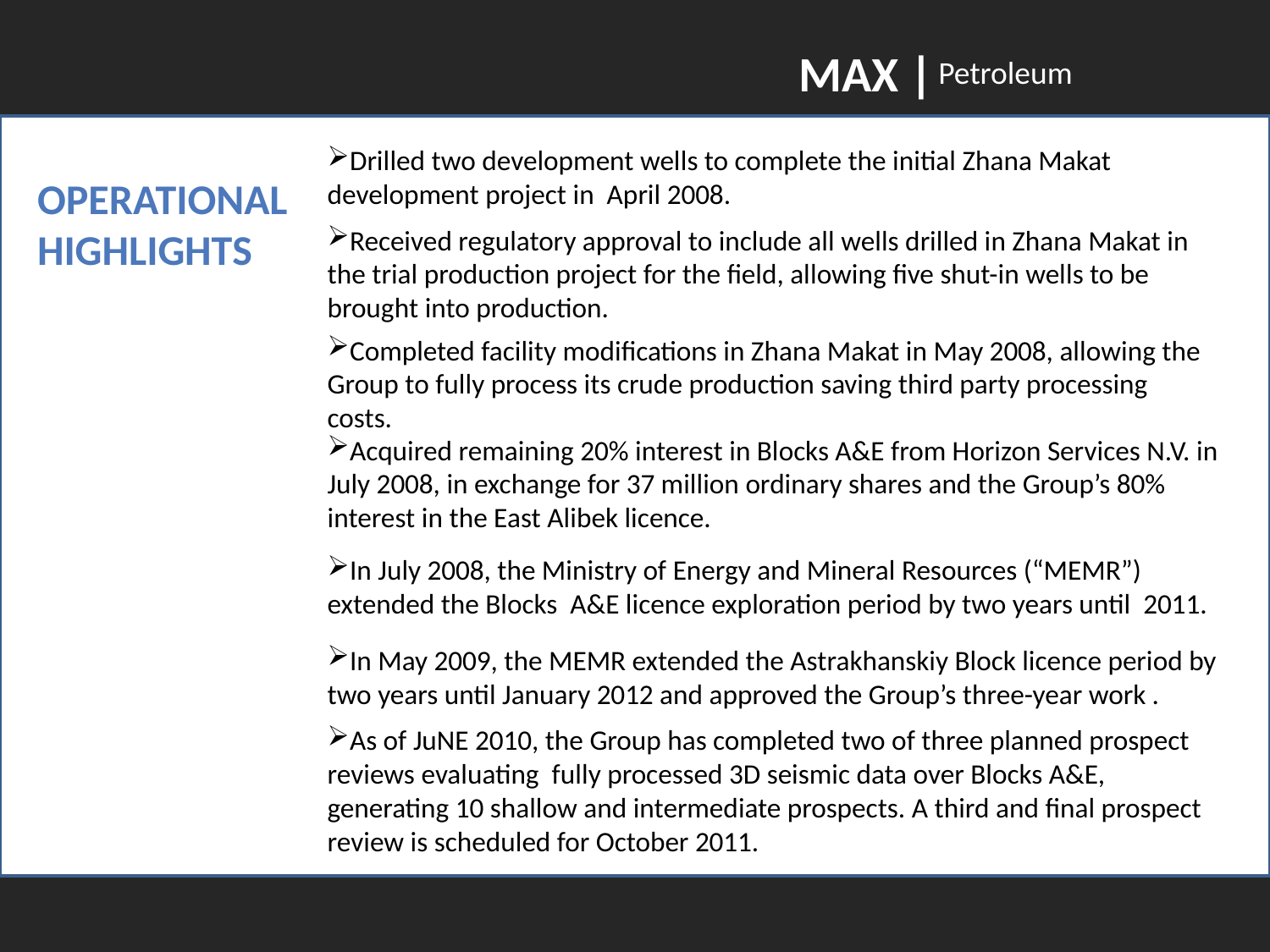

MAX |
Petroleum
G
Drilled two development wells to complete the initial Zhana Makat development project in  April 2008.
OPERATIONAL Highlights
Received regulatory approval to include all wells drilled in Zhana Makat in the trial production project for the field, allowing five shut-in wells to be brought into production.
#
Completed facility modifications in Zhana Makat in May 2008, allowing the Group to fully process its crude production saving third party processing costs.
Acquired remaining 20% interest in Blocks A&E from Horizon Services N.V. in July 2008, in exchange for 37 million ordinary shares and the Group’s 80% interest in the East Alibek licence.

In July 2008, the Ministry of Energy and Mineral Resources (“MEMR”) extended the Blocks  A&E licence exploration period by two years until  2011.
In May 2009, the MEMR extended the Astrakhanskiy Block licence period by two years until January 2012 and approved the Group’s three-year work .
As of JuNE 2010, the Group has completed two of three planned prospect reviews evaluating  fully processed 3D seismic data over Blocks A&E, generating 10 shallow and intermediate prospects. A third and final prospect review is scheduled for October 2011.